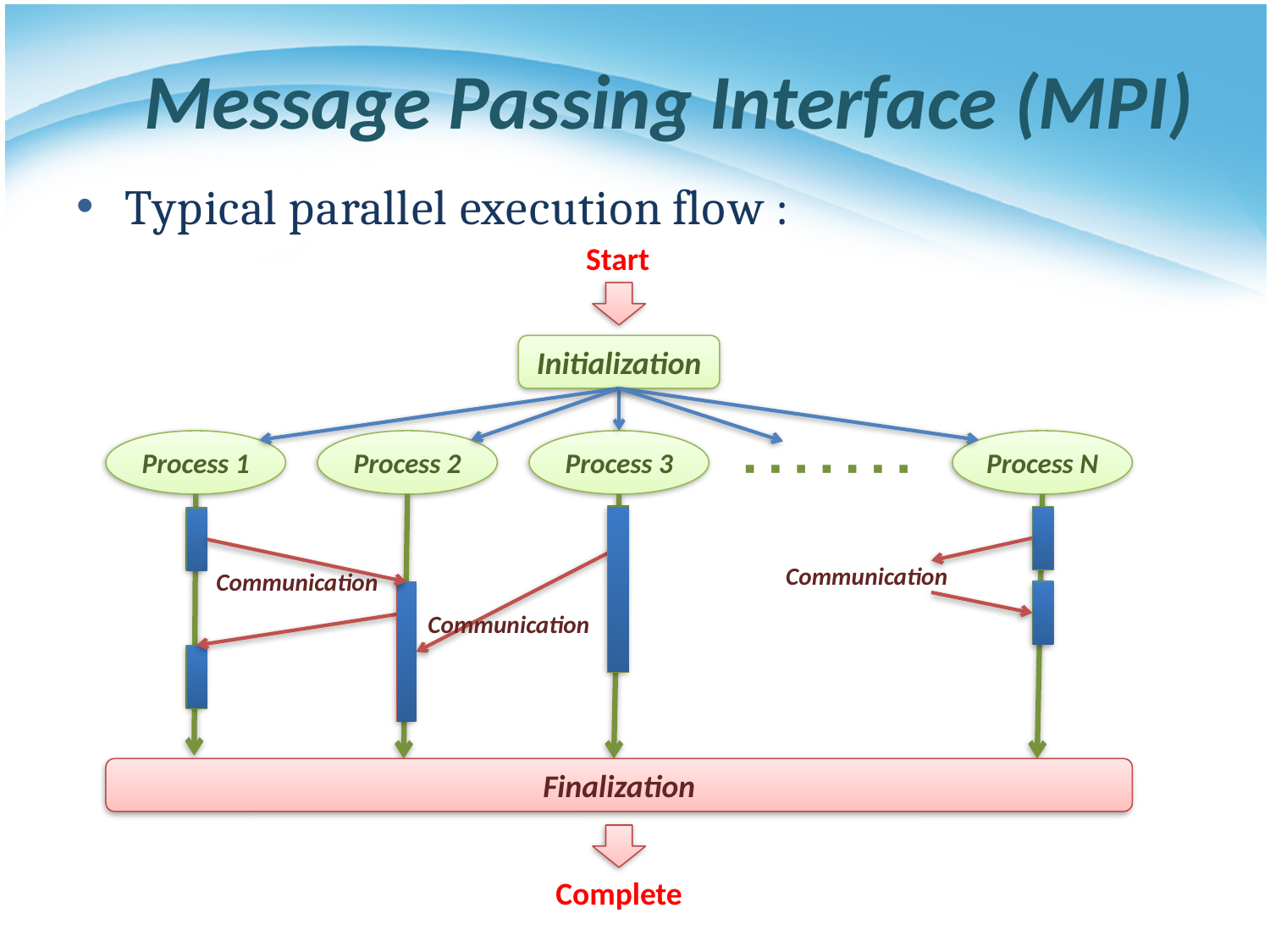

# Message Passing Interface (MPI)
Typical parallel execution flow :
Start

Initialization
Process 1
Process 2
Process 3
Process N
▪  ▪  ▪  ▪  ▪  ▪  ▪

Communication
Communication

Communication

Finalization

Complete